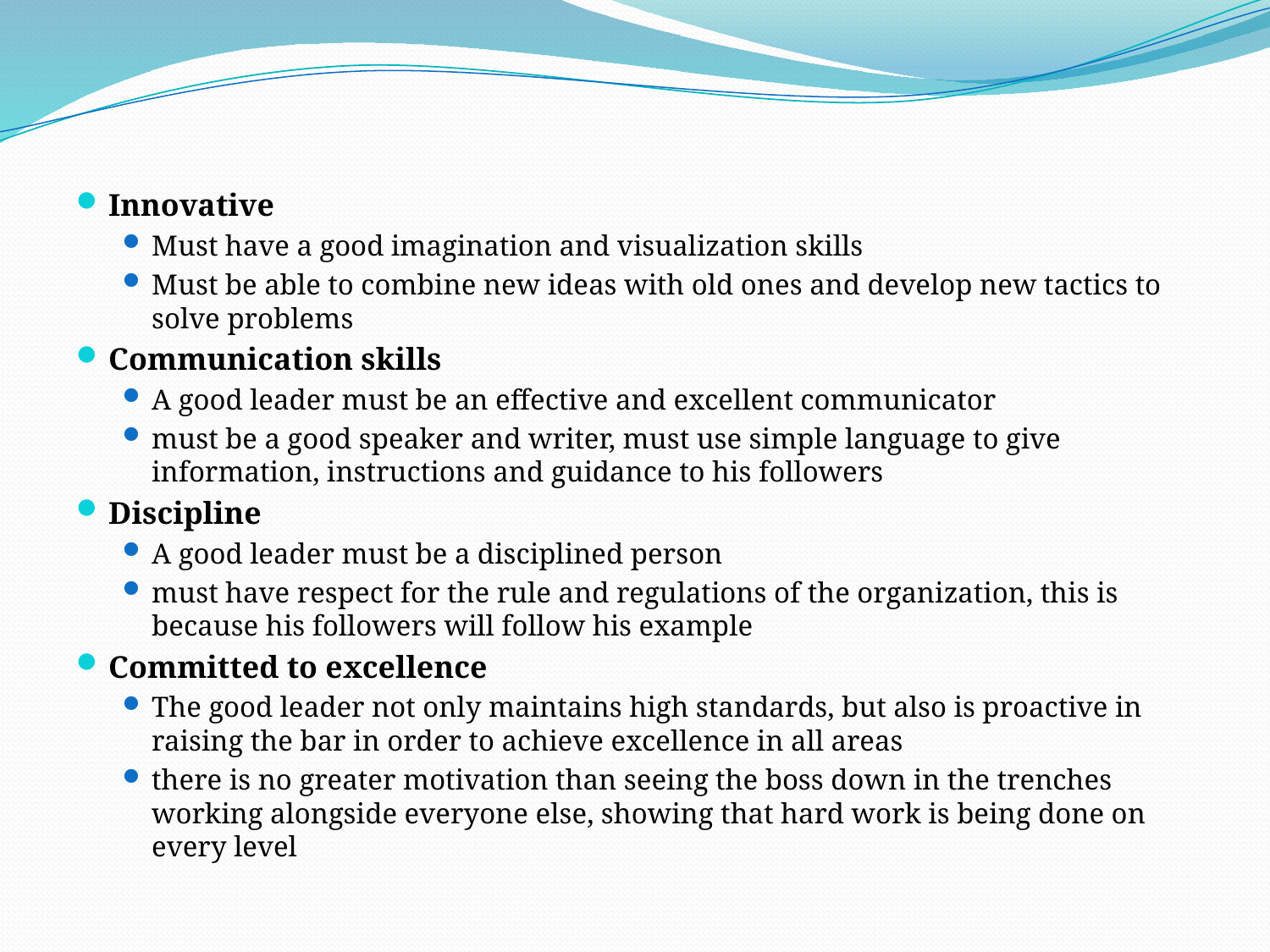

#
Innovative
Must have a good imagination and visualization skills
Must be able to combine new ideas with old ones and develop new tactics to solve problems
Communication skills
A good leader must be an effective and excellent communicator
must be a good speaker and writer, must use simple language to give information, instructions and guidance to his followers
Discipline
A good leader must be a disciplined person
must have respect for the rule and regulations of the organization, this is because his followers will follow his example
Committed to excellence
The good leader not only maintains high standards, but also is proactive in raising the bar in order to achieve excellence in all areas
there is no greater motivation than seeing the boss down in the trenches working alongside everyone else, showing that hard work is being done on every level